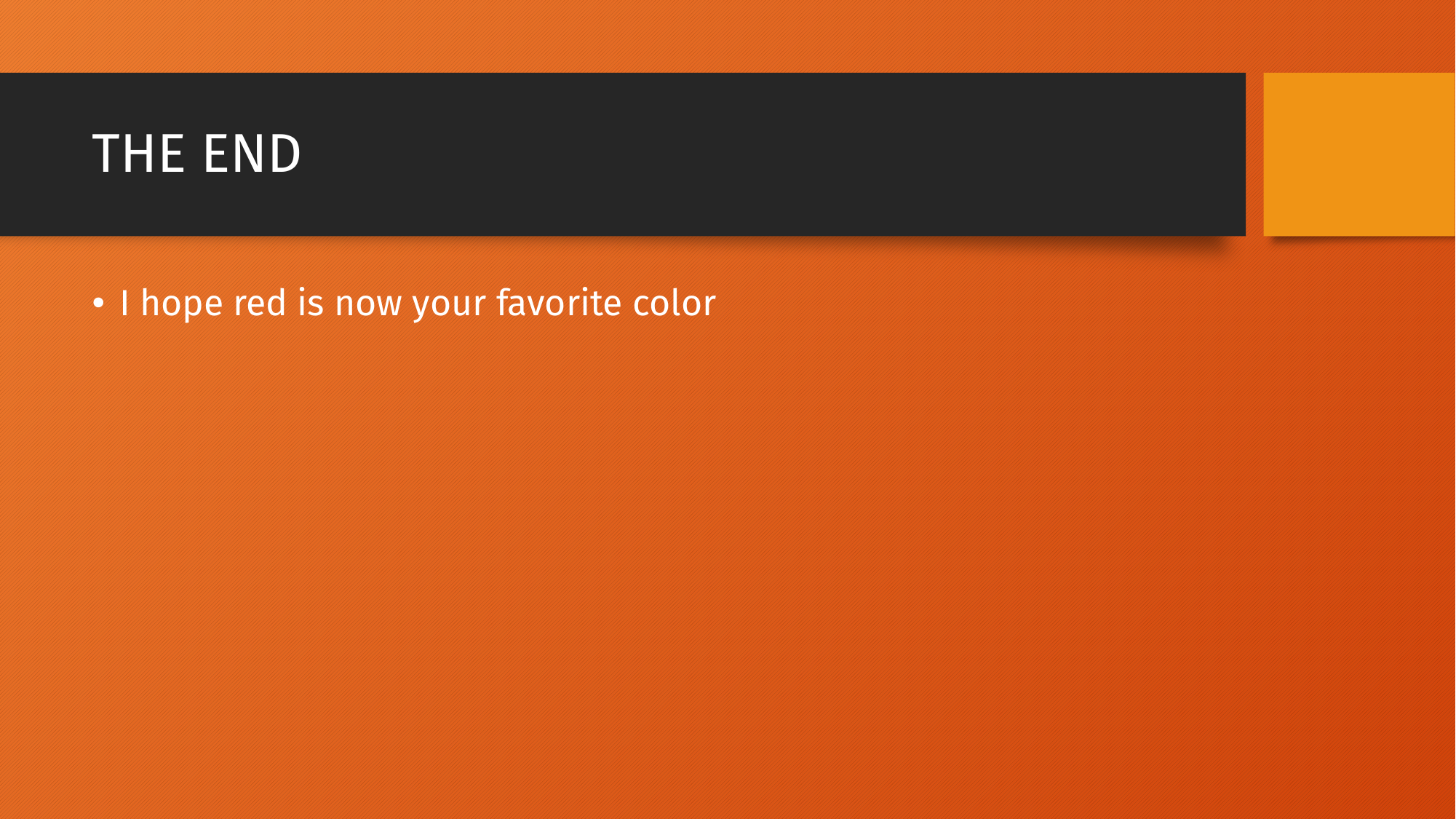

# THE END
I hope red is now your favorite color